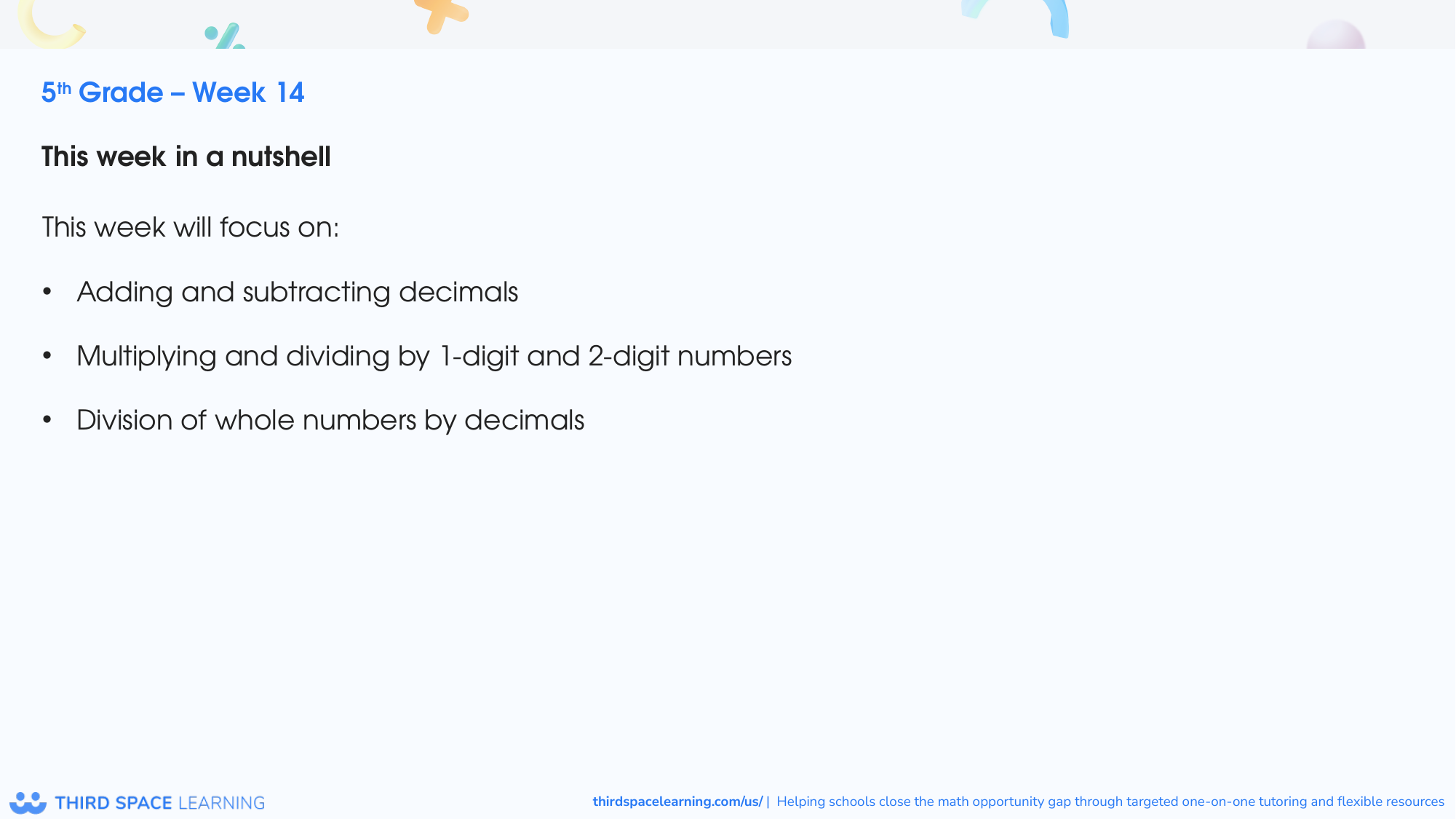

5th Grade – Week 14
This week in a nutshell
This week will focus on:
Adding and subtracting decimals
Multiplying and dividing by 1-digit and 2-digit numbers
Division of whole numbers by decimals